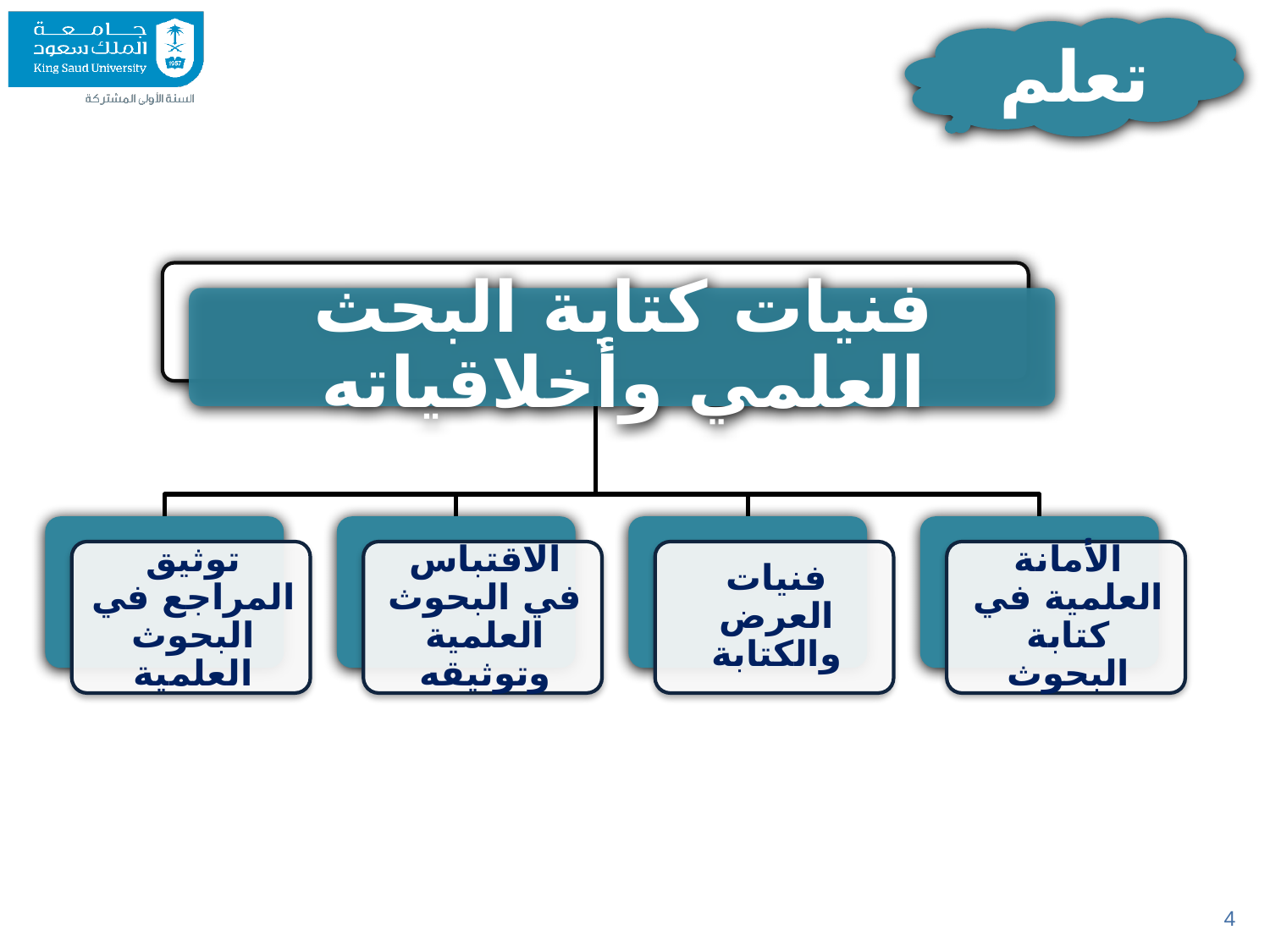

تعلم
فنيات كتابة البحث العلمي وأخلاقياته
توثيق المراجع في البحوث العلمية
الاقتباس في البحوث العلمية وتوثيقه
فنيات العرض والكتابة
الأمانة العلمية في كتابة البحوث

4